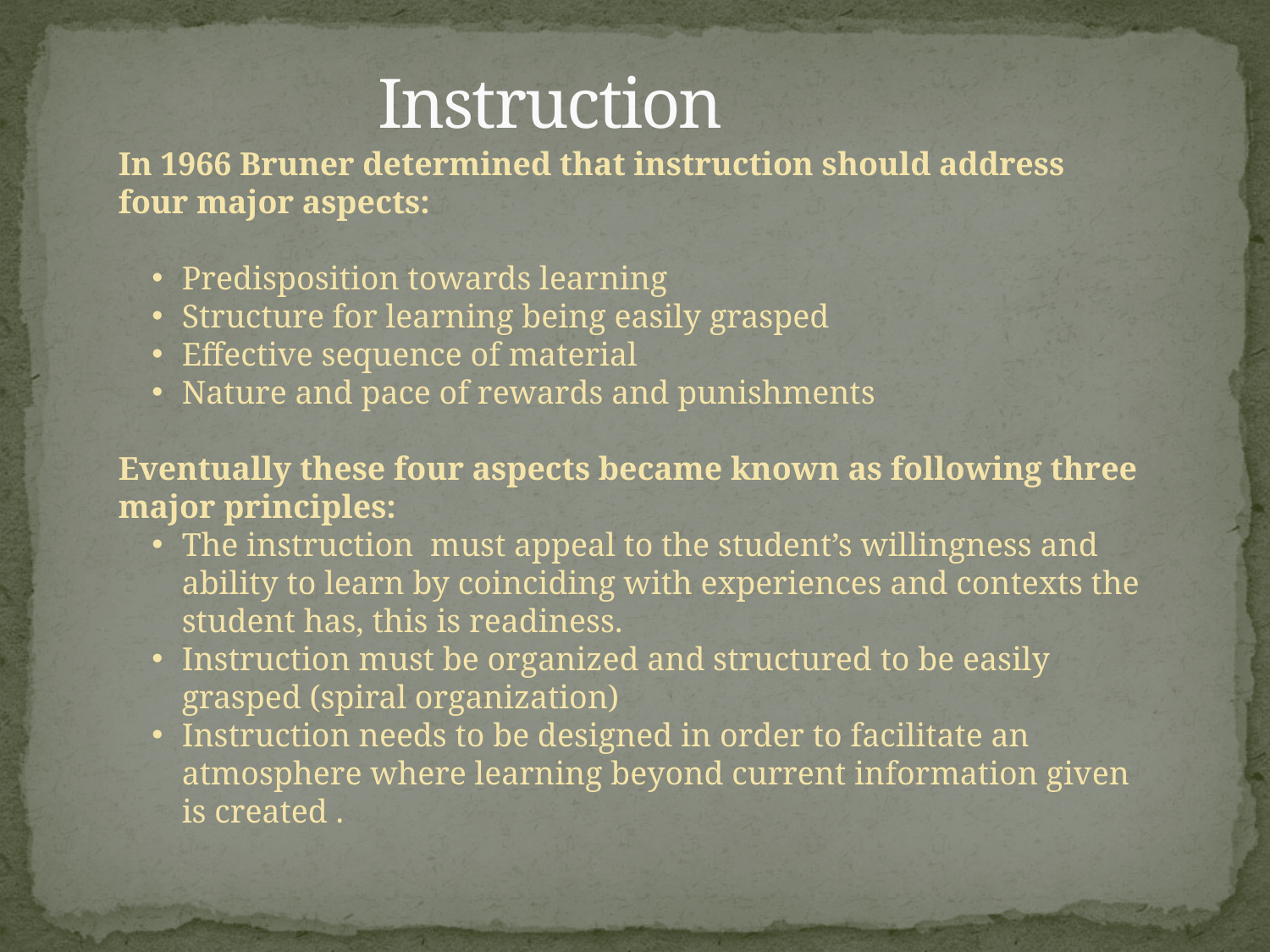

Instruction
In 1966 Bruner determined that instruction should address four major aspects:

Predisposition towards learning
Structure for learning being easily grasped
Effective sequence of material
Nature and pace of rewards and punishments

Eventually these four aspects became known as following three major principles:
The instruction  must appeal to the student’s willingness and ability to learn by coinciding with experiences and contexts the student has, this is readiness.
Instruction must be organized and structured to be easily grasped (spiral organization)
Instruction needs to be designed in order to facilitate an atmosphere where learning beyond current information given is created .